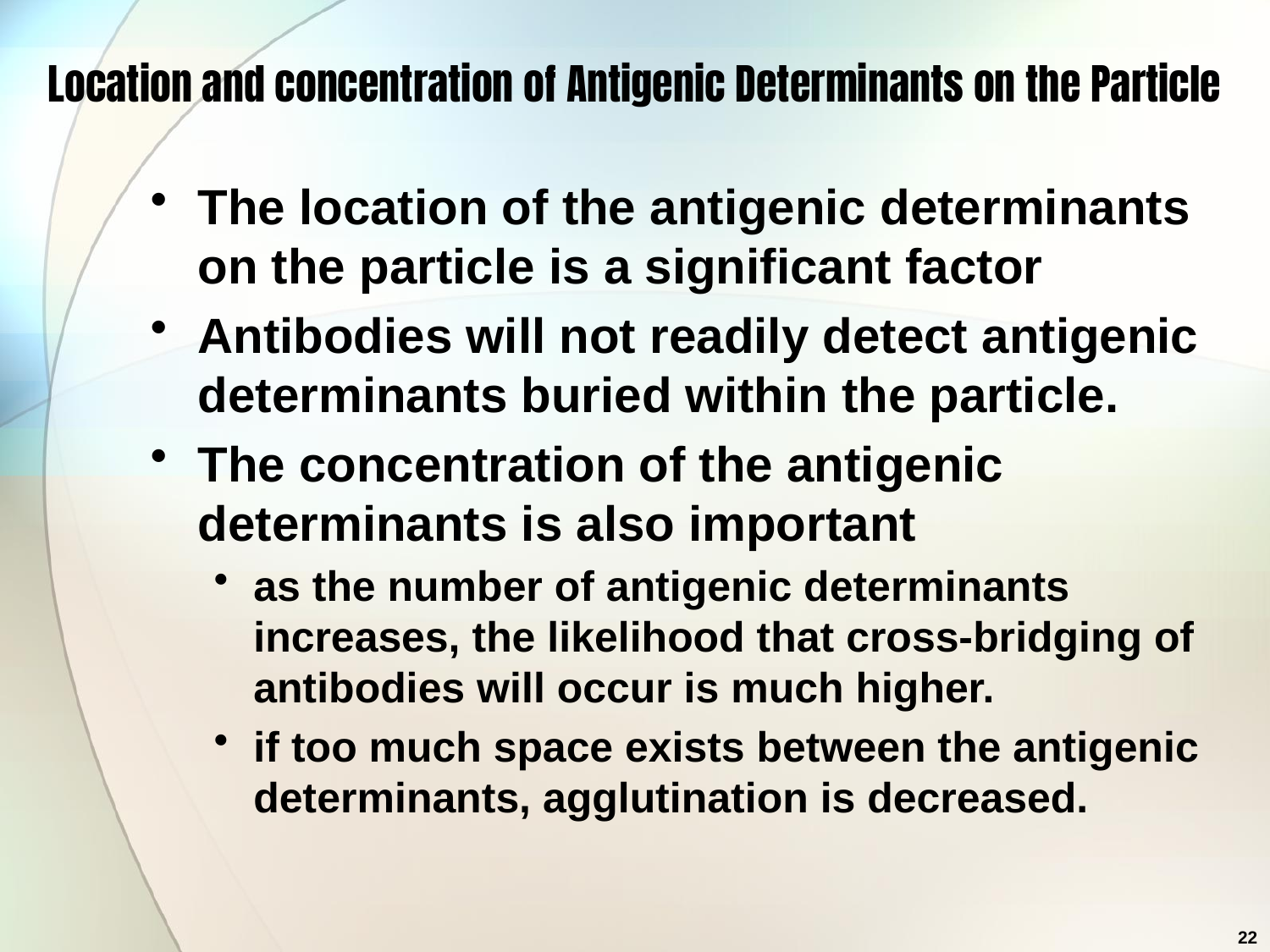

# Location and concentration of Antigenic Determinants on the Particle
The location of the antigenic determinants on the particle is a significant factor
Antibodies will not readily detect antigenic determinants buried within the particle.
The concentration of the antigenic determinants is also important
as the number of antigenic determinants increases, the likelihood that cross-bridging of antibodies will occur is much higher.
if too much space exists between the antigenic determinants, agglutination is decreased.
22